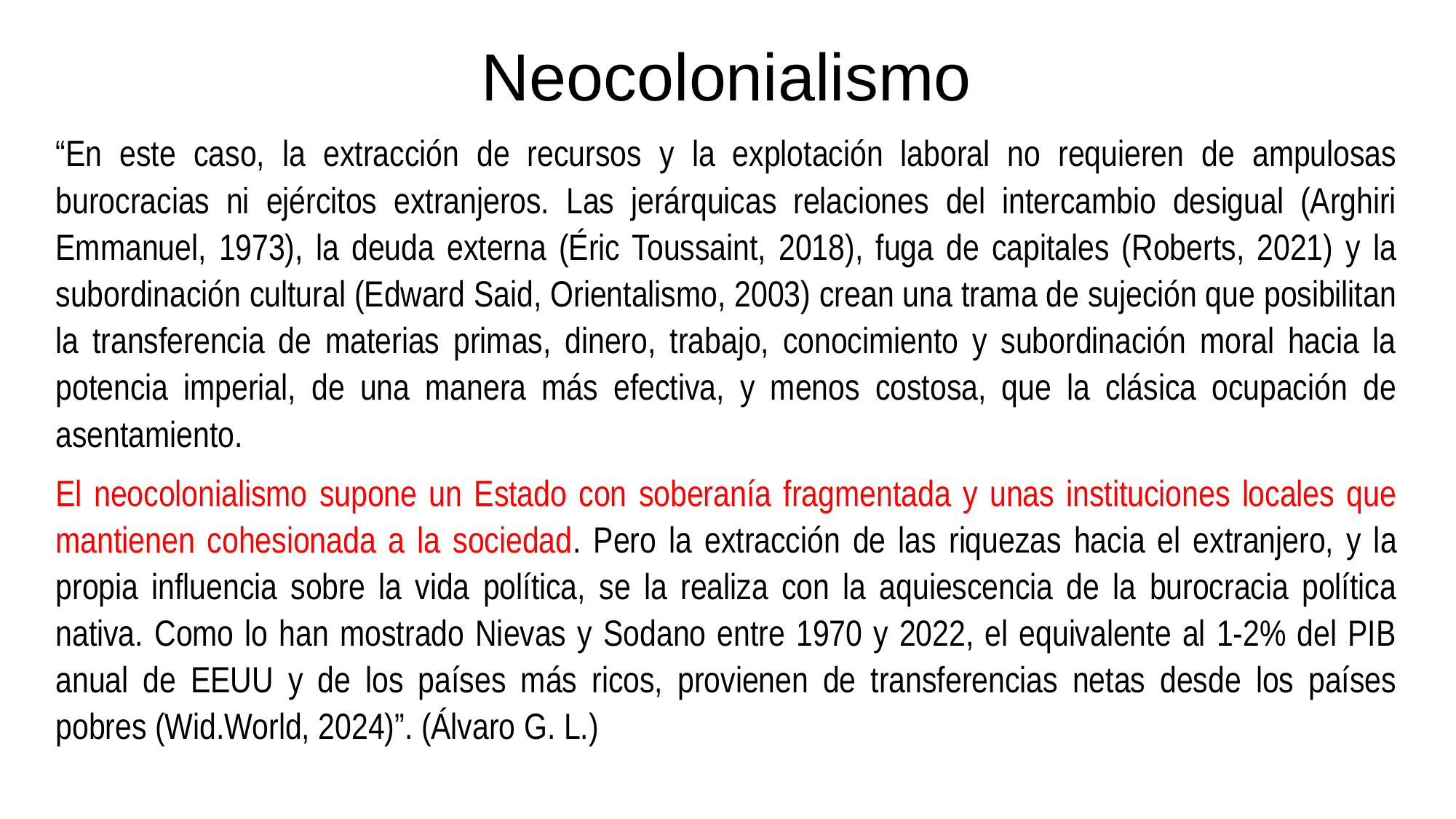

# Neocolonialismo
“En este caso, la extracción de recursos y la explotación laboral no requieren de ampulosas burocracias ni ejércitos extranjeros. Las jerárquicas relaciones del intercambio desigual (Arghiri Emmanuel, 1973), la deuda externa (Éric Toussaint, 2018), fuga de capitales (Roberts, 2021) y la subordinación cultural (Edward Said, Orientalismo, 2003) crean una trama de sujeción que posibilitan la transferencia de materias primas, dinero, trabajo, conocimiento y subordinación moral hacia la potencia imperial, de una manera más efectiva, y menos costosa, que la clásica ocupación de asentamiento.
El neocolonialismo supone un Estado con soberanía fragmentada y unas instituciones locales que mantienen cohesionada a la sociedad. Pero la extracción de las riquezas hacia el extranjero, y la propia influencia sobre la vida política, se la realiza con la aquiescencia de la burocracia política nativa. Como lo han mostrado Nievas y Sodano entre 1970 y 2022, el equivalente al 1-2% del PIB anual de EEUU y de los países más ricos, provienen de transferencias netas desde los países pobres (Wid.World, 2024)”. (Álvaro G. L.)